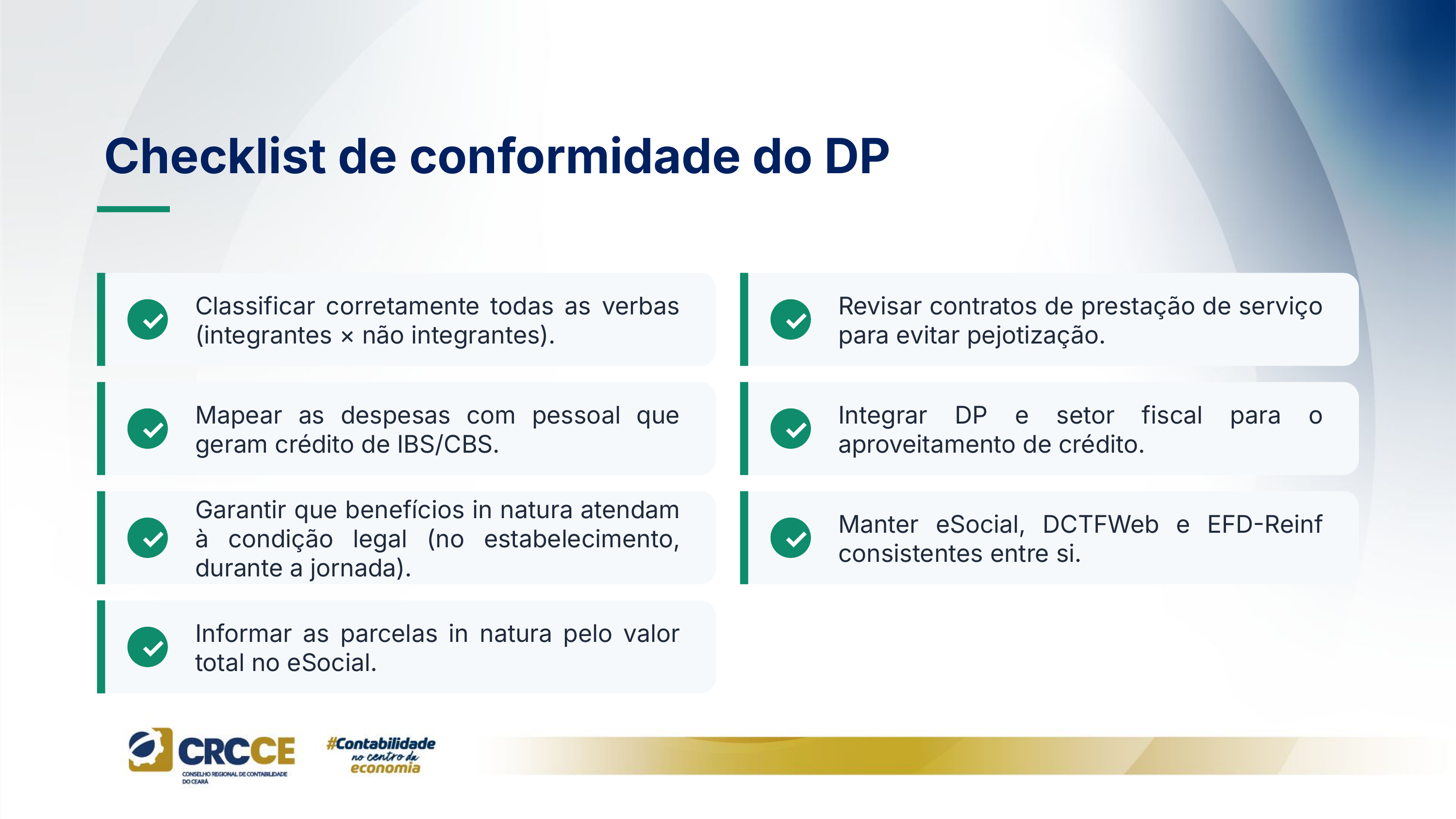

Checklist de conformidade do DP

Classificar corretamente todas as verbas (integrantes × não integrantes).
Revisar contratos de prestação de serviço para evitar pejotização.
✓
✓

Mapear as despesas com pessoal que geram crédito de IBS/CBS.
Integrar DP e setor fiscal para o aproveitamento de crédito.
✓
✓
Garantir que benefícios in natura atendam à condição legal (no estabelecimento, durante a jornada).

Manter eSocial, DCTFWeb e EFD-Reinf consistentes entre si.
✓
✓

Informar as parcelas in natura pelo valor total no eSocial.
✓